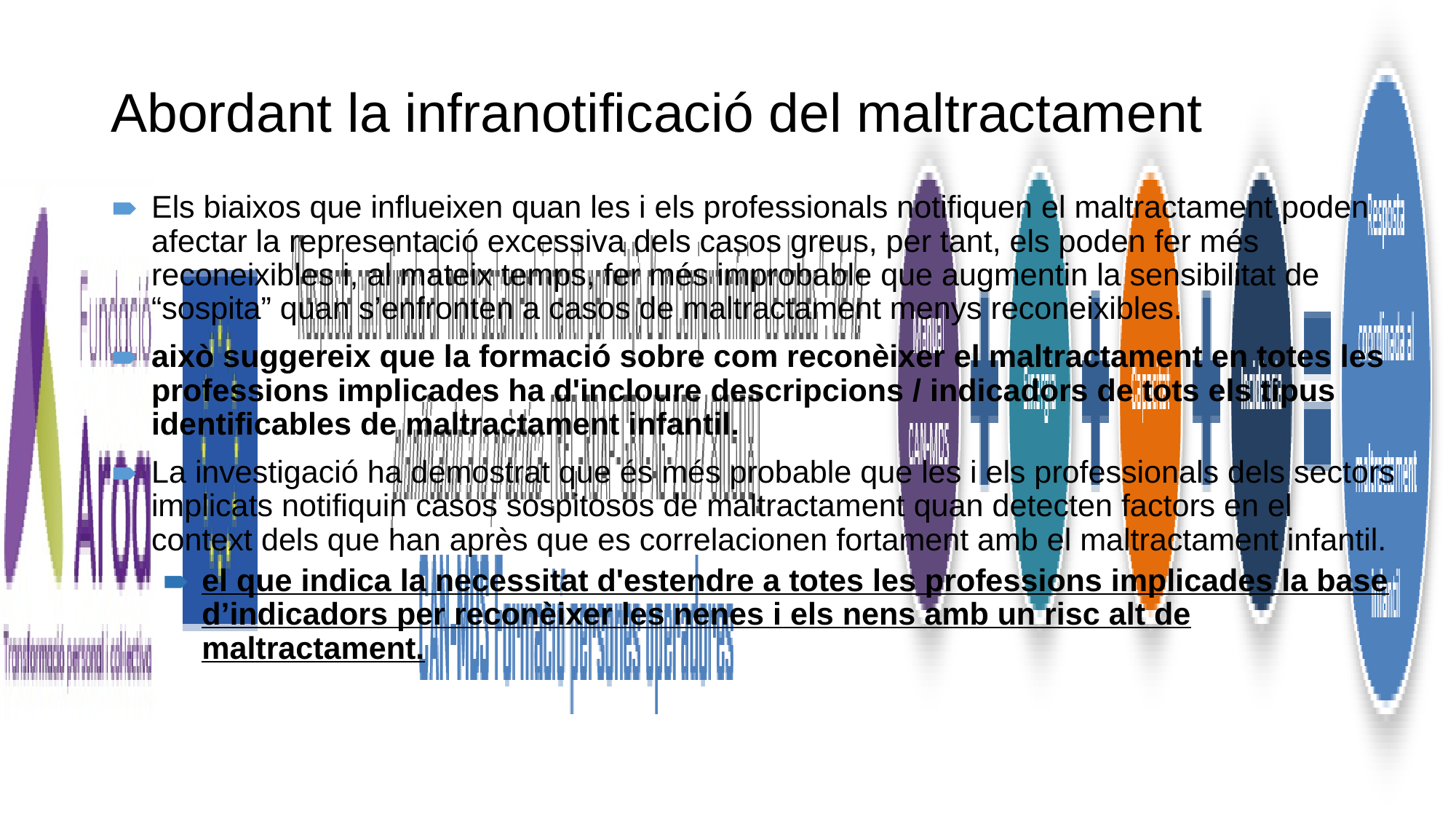

# Abordant la infranotificació del maltractament
Els biaixos que influeixen quan les i els professionals notifiquen el maltractament poden afectar la representació excessiva dels casos greus, per tant, els poden fer més reconeixibles i, al mateix temps, fer més improbable que augmentin la sensibilitat de “sospita” quan s’enfronten a casos de maltractament menys reconeixibles.
això suggereix que la formació sobre com reconèixer el maltractament en totes les professions implicades ha d'incloure descripcions / indicadors de tots els tipus identificables de maltractament infantil.
La investigació ha demostrat que és més probable que les i els professionals dels sectors implicats notifiquin casos sospitosos de maltractament quan detecten factors en el context dels que han après que es correlacionen fortament amb el maltractament infantil.
el que indica la necessitat d'estendre a totes les professions implicades la base d’indicadors per reconèixer les nenes i els nens amb un risc alt de maltractament.